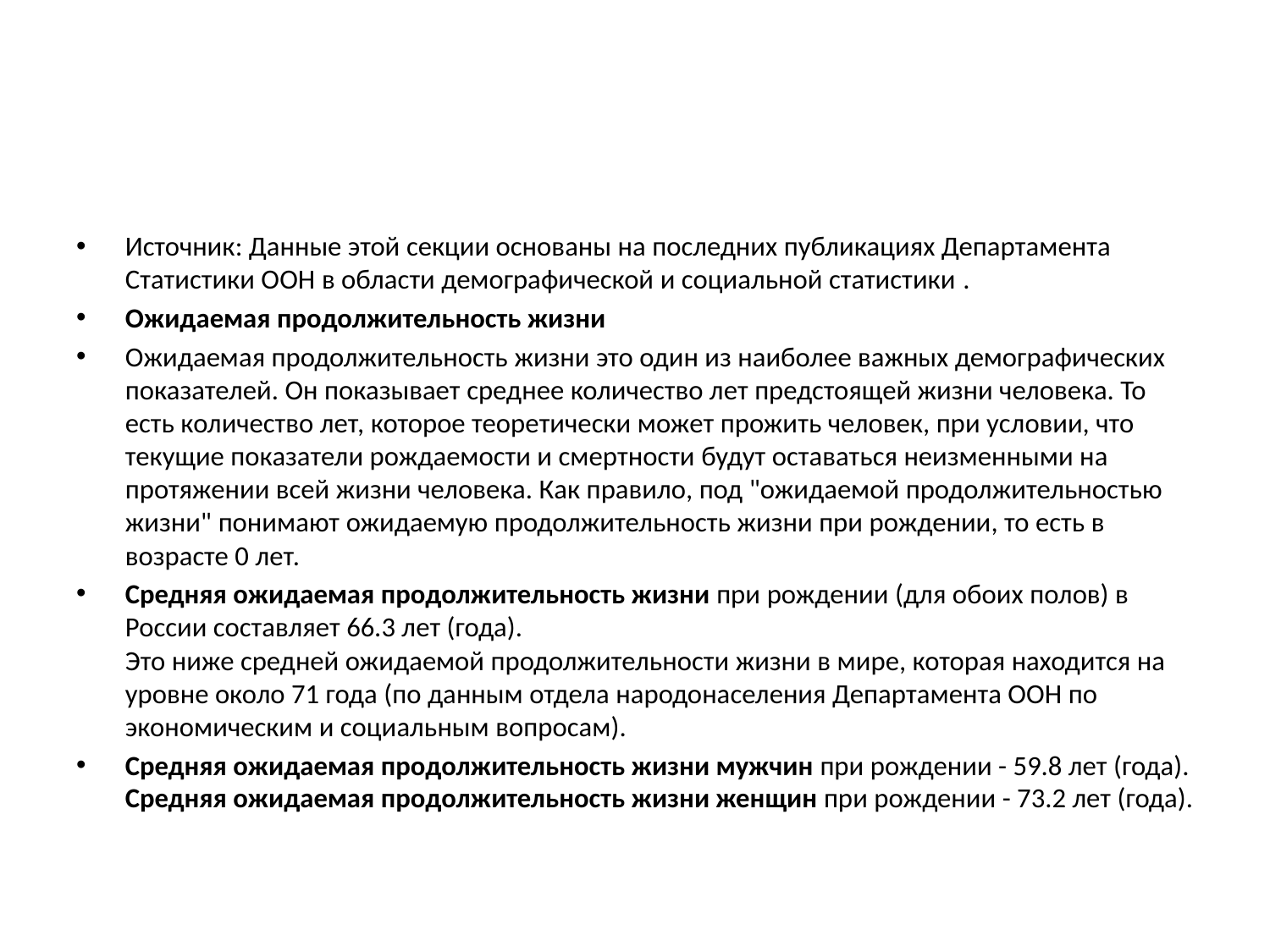

#
Источник: Данные этой секции основаны на последних публикациях Департамента Статистики ООН в области демографической и социальной статистики .
Ожидаемая продолжительность жизни
Ожидаемая продолжительность жизни это один из наиболее важных демографических показателей. Он показывает среднее количество лет предстоящей жизни человека. То есть количество лет, которое теоретически может прожить человек, при условии, что текущие показатели рождаемости и смертности будут оставаться неизменными на протяжении всей жизни человека. Как правило, под "ожидаемой продолжительностью жизни" понимают ожидаемую продолжительность жизни при рождении, то есть в возрасте 0 лет.
Средняя ожидаемая продолжительность жизни при рождении (для обоих полов) в России составляет 66.3 лет (года).
Это ниже средней ожидаемой продолжительности жизни в мире, которая находится на уровне около 71 года (по данным отдела народонаселения Департамента ООН по экономическим и социальным вопросам).
Средняя ожидаемая продолжительность жизни мужчин при рождении - 59.8 лет (года).
Средняя ожидаемая продолжительность жизни женщин при рождении - 73.2 лет (года).